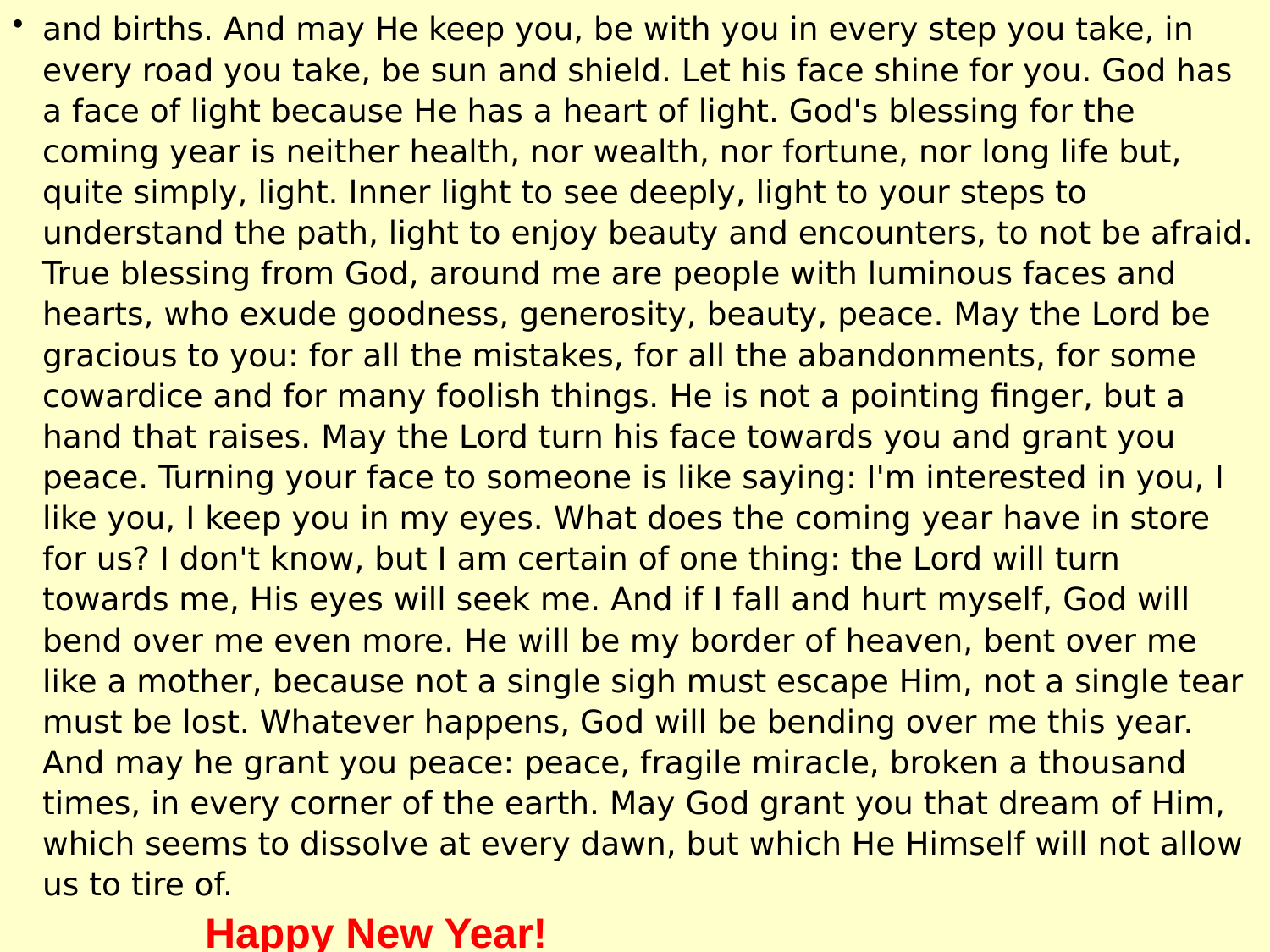

and births. And may He keep you, be with you in every step you take, in every road you take, be sun and shield. Let his face shine for you. God has a face of light because He has a heart of light. God's blessing for the coming year is neither health, nor wealth, nor fortune, nor long life but, quite simply, light. Inner light to see deeply, light to your steps to understand the path, light to enjoy beauty and encounters, to not be afraid. True blessing from God, around me are people with luminous faces and hearts, who exude goodness, generosity, beauty, peace. May the Lord be gracious to you: for all the mistakes, for all the abandonments, for some cowardice and for many foolish things. He is not a pointing finger, but a hand that raises. May the Lord turn his face towards you and grant you peace. Turning your face to someone is like saying: I'm interested in you, I like you, I keep you in my eyes. What does the coming year have in store for us? I don't know, but I am certain of one thing: the Lord will turn towards me, His eyes will seek me. And if I fall and hurt myself, God will bend over me even more. He will be my border of heaven, bent over me like a mother, because not a single sigh must escape Him, not a single tear must be lost. Whatever happens, God will be bending over me this year. And may he grant you peace: peace, fragile miracle, broken a thousand times, in every corner of the earth. May God grant you that dream of Him, which seems to dissolve at every dawn, but which He Himself will not allow us to tire of.​                                      					                        Happy New Year!